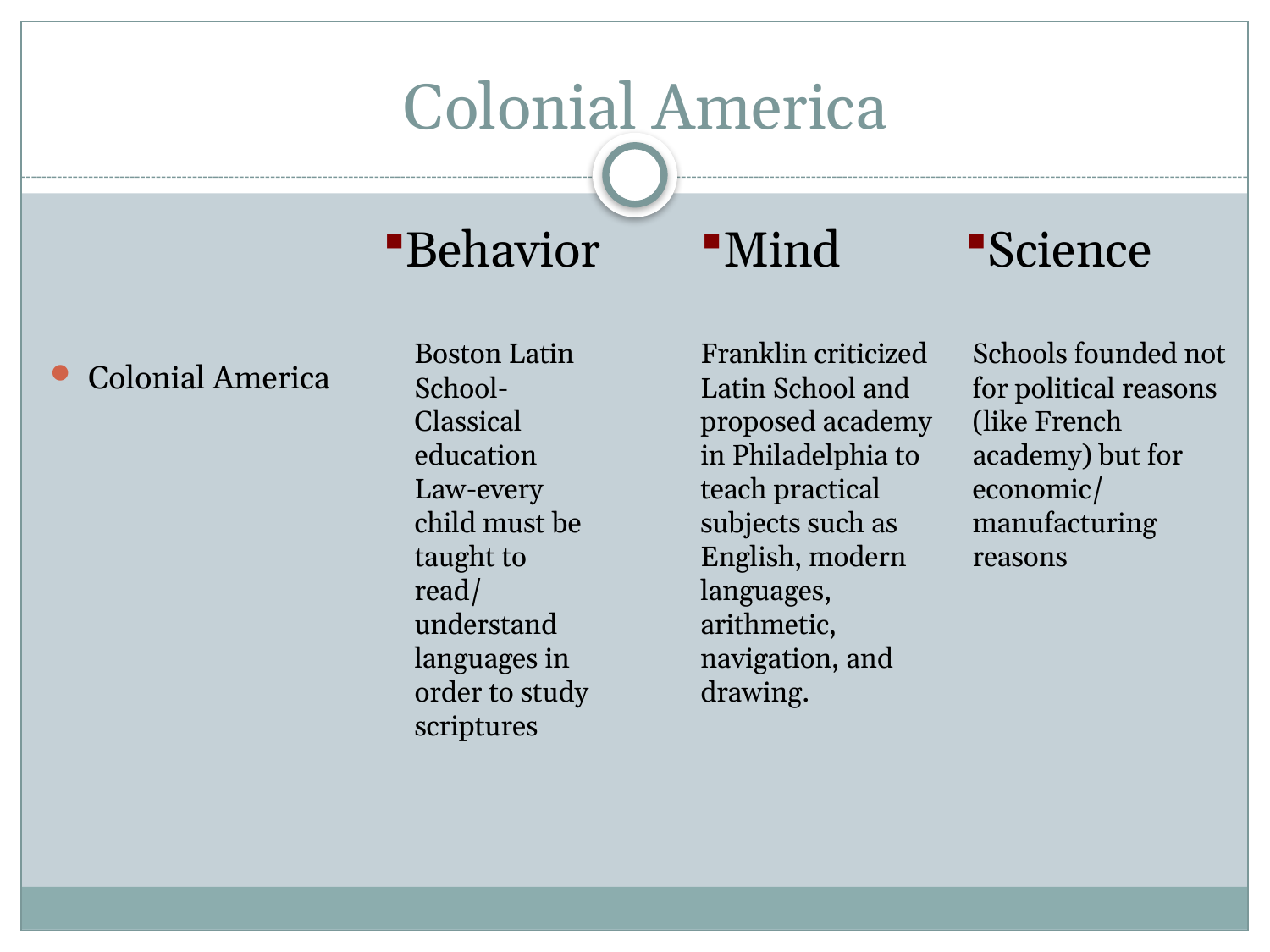

# Colonial America
Behavior
Mind
Science

Colonial America

Boston Latin School- Classical education
Law-every child must be taught to read/ understand languages in order to study scriptures
Franklin criticized Latin School and proposed academy in Philadelphia to teach practical subjects such as English, modern languages, arithmetic, navigation, and drawing.
Schools founded not for political reasons (like French academy) but for economic/ manufacturing reasons